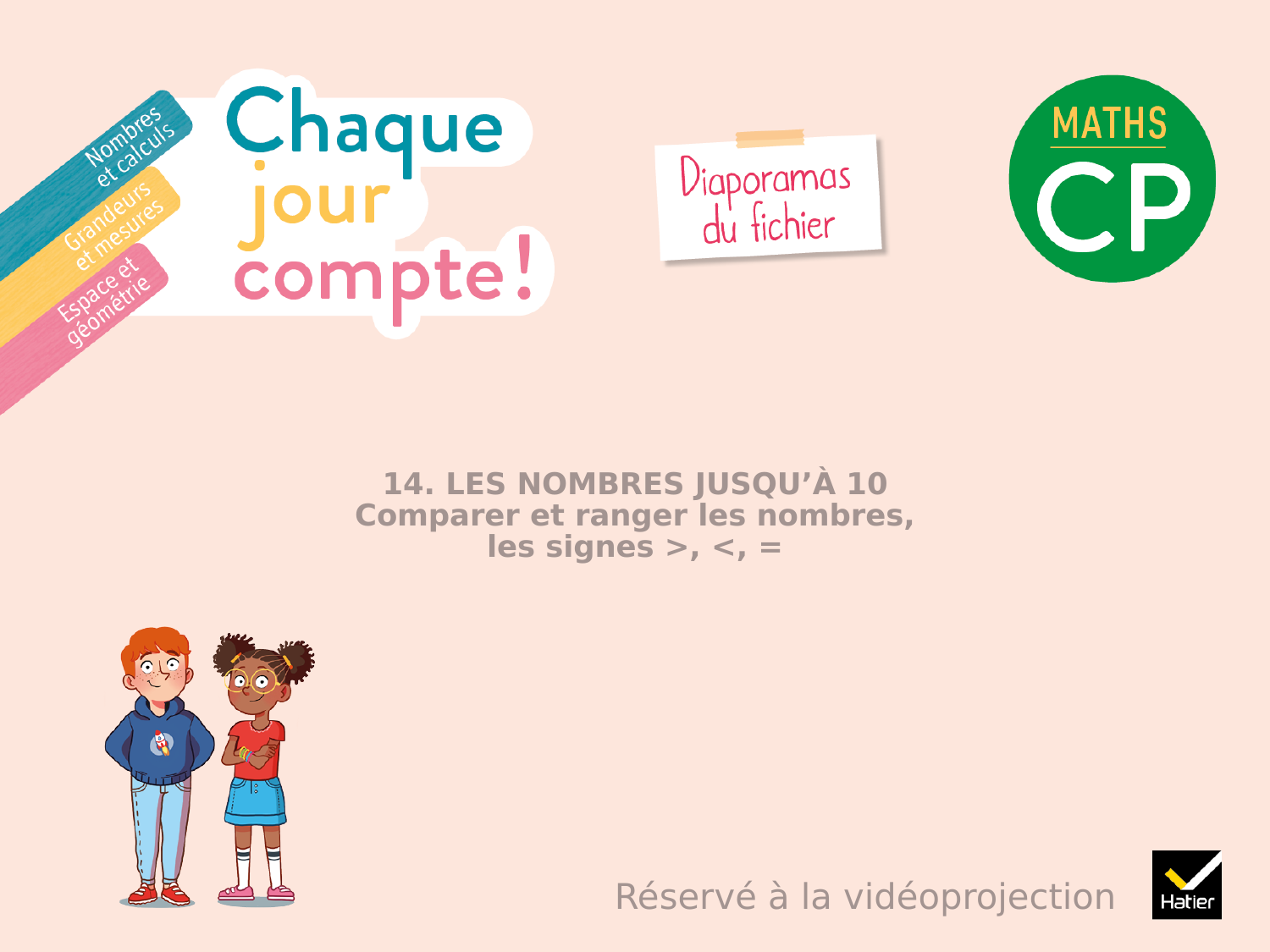

# 14. LES NOMBRES JUSQU’À 10 Comparer et ranger les nombres, les signes >, <, =
Réservé à la vidéoprojection